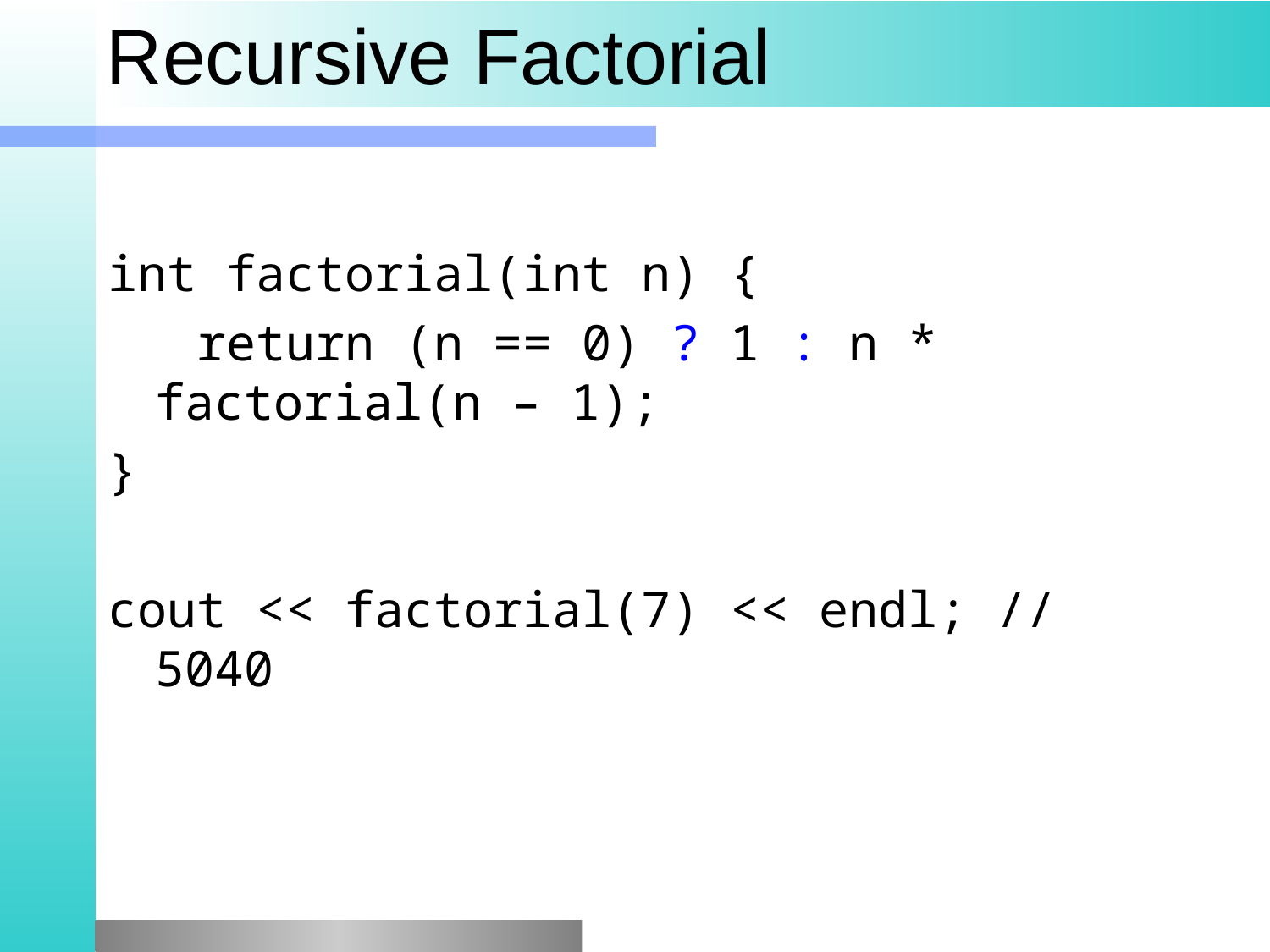

# Recursive Factorial
int factorial(int n) {
   return (n == 0) ? 1 : n * factorial(n – 1);
}

cout << factorial(7) << endl; // 5040